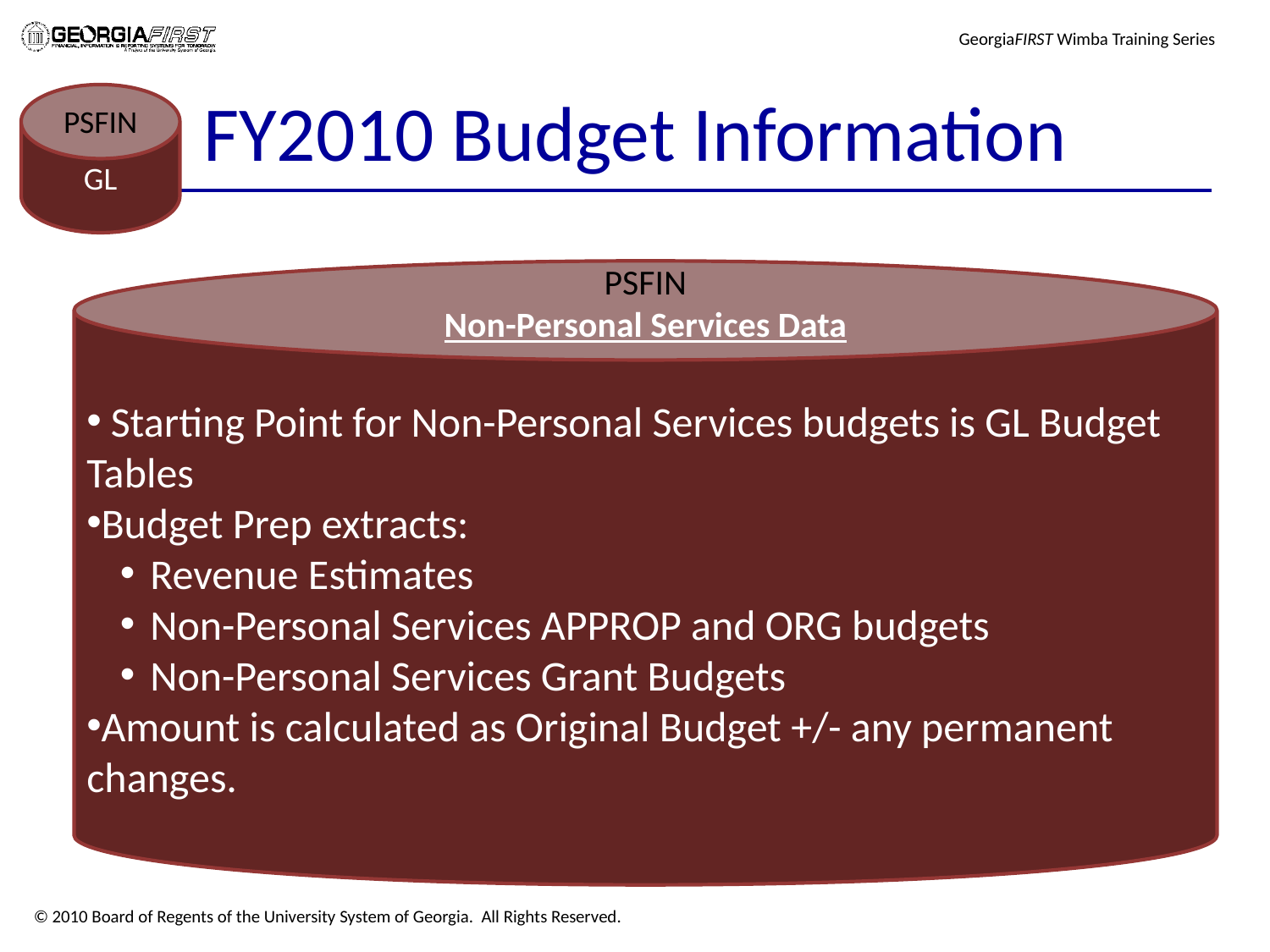

# FY2010 Budget Information
GL
PSFIN
PSFIN
Non-Personal Services Data
 Starting Point for Non-Personal Services budgets is GL Budget Tables
Budget Prep extracts:
Revenue Estimates
Non-Personal Services APPROP and ORG budgets
Non-Personal Services Grant Budgets
Amount is calculated as Original Budget +/- any permanent changes.